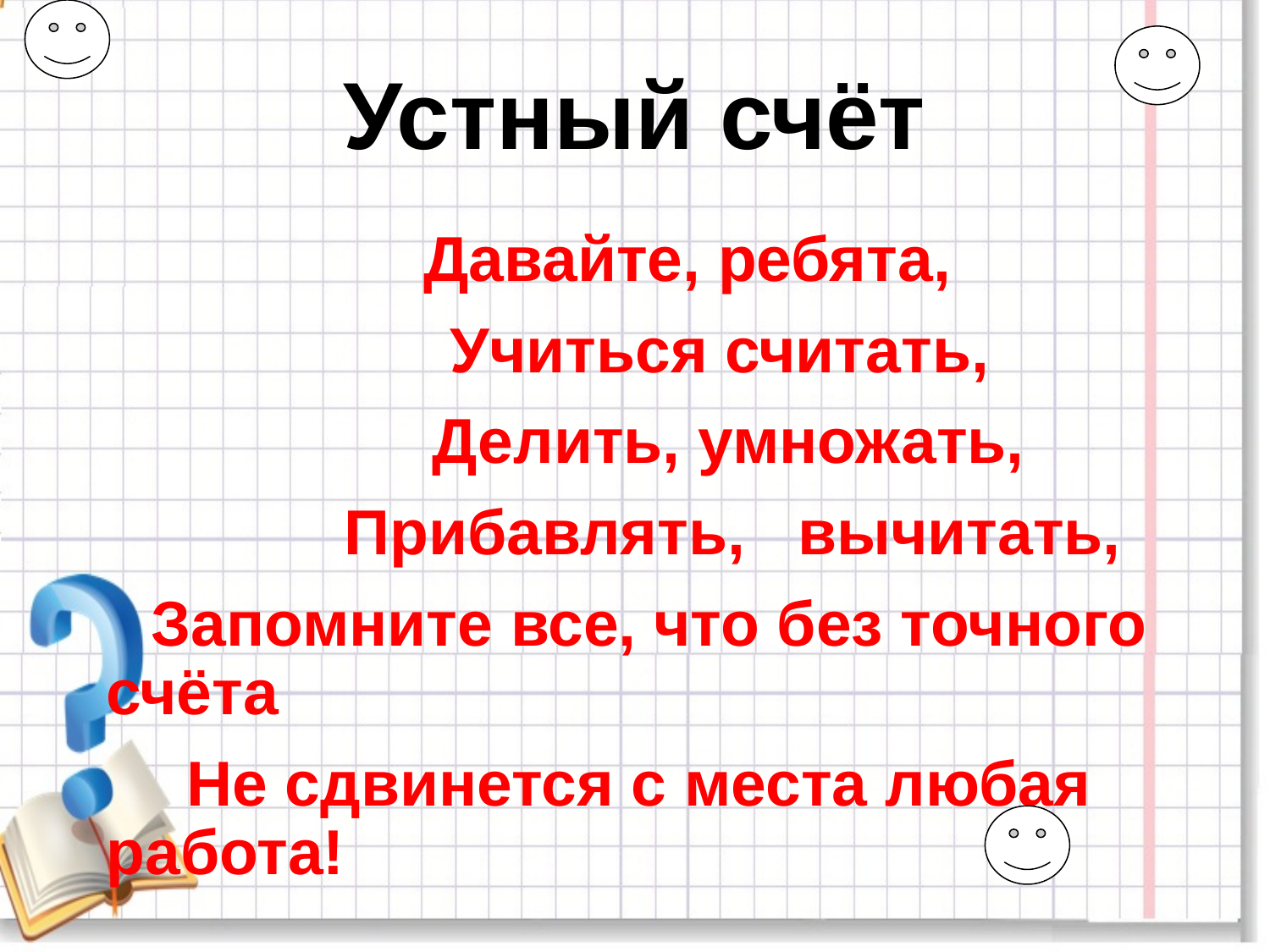

# Устный счёт
                       Давайте, ребята,
                      Учиться считать,
                     Делить, умножать,
                Прибавлять,   вычитать,
     Запомните все, что без точного  счёта
       Не сдвинется с места любая работа!